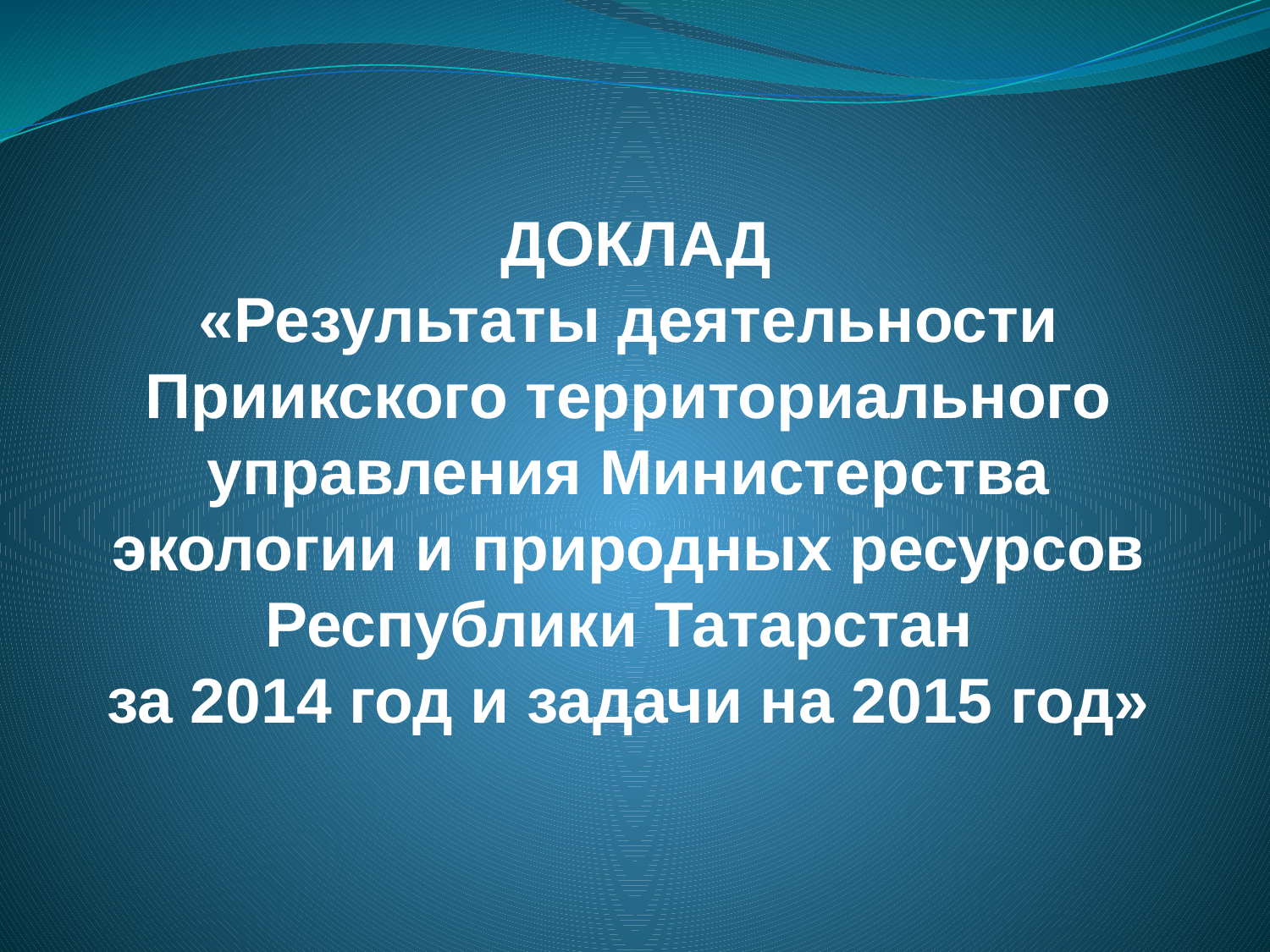

# ДОКЛАД «Результаты деятельности Приикского территориального управления Министерства экологии и природных ресурсов Республики Татарстан за 2014 год и задачи на 2015 год»